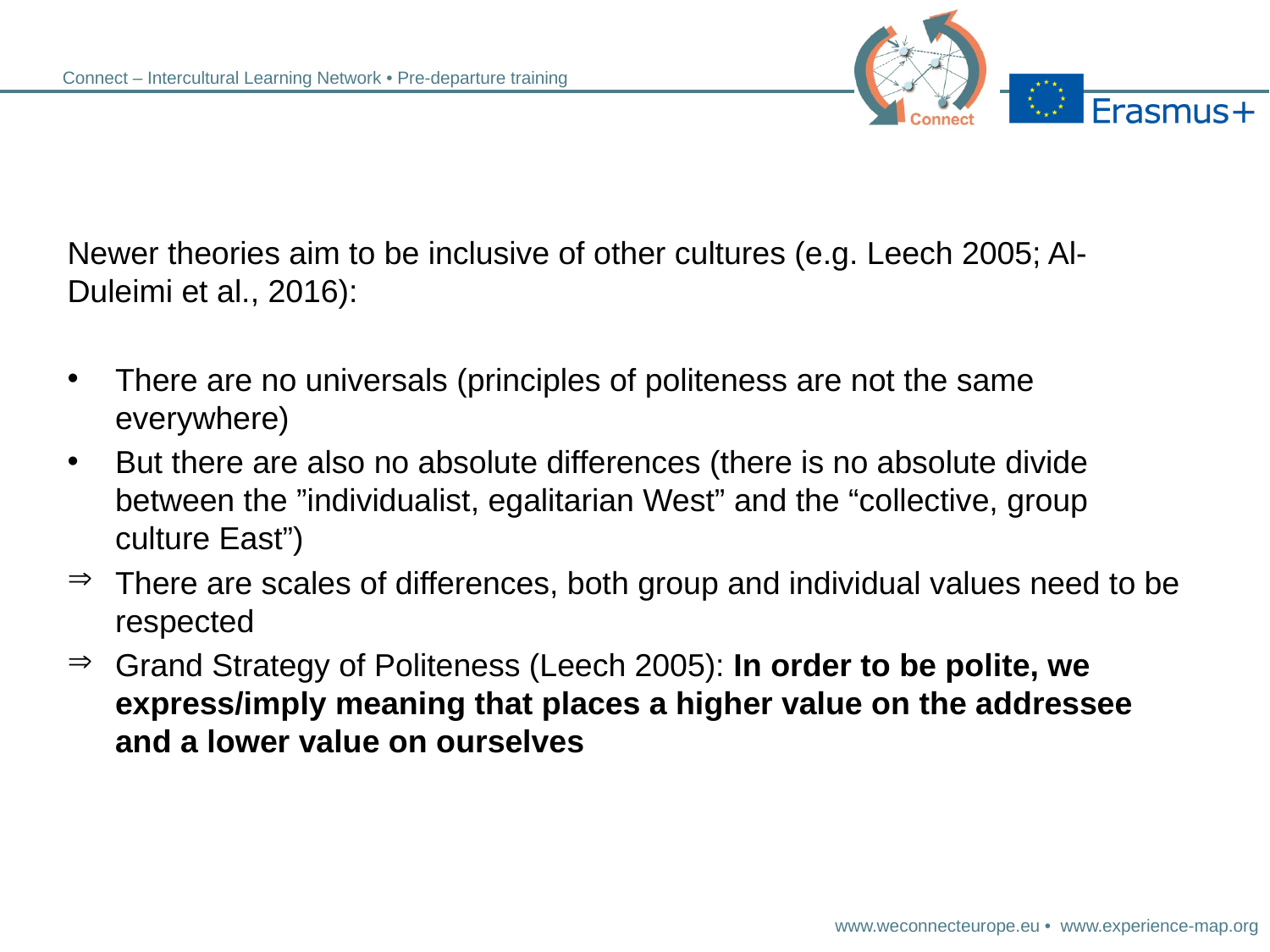

Newer theories aim to be inclusive of other cultures (e.g. Leech 2005; Al-Duleimi et al., 2016):

There are no universals (principles of politeness are not the same everywhere)
But there are also no absolute differences (there is no absolute divide between the ”individualist, egalitarian West” and the “collective, group culture East”)
There are scales of differences, both group and individual values need to be respected
Grand Strategy of Politeness (Leech 2005): In order to be polite, we express/imply meaning that places a higher value on the addressee and a lower value on ourselves